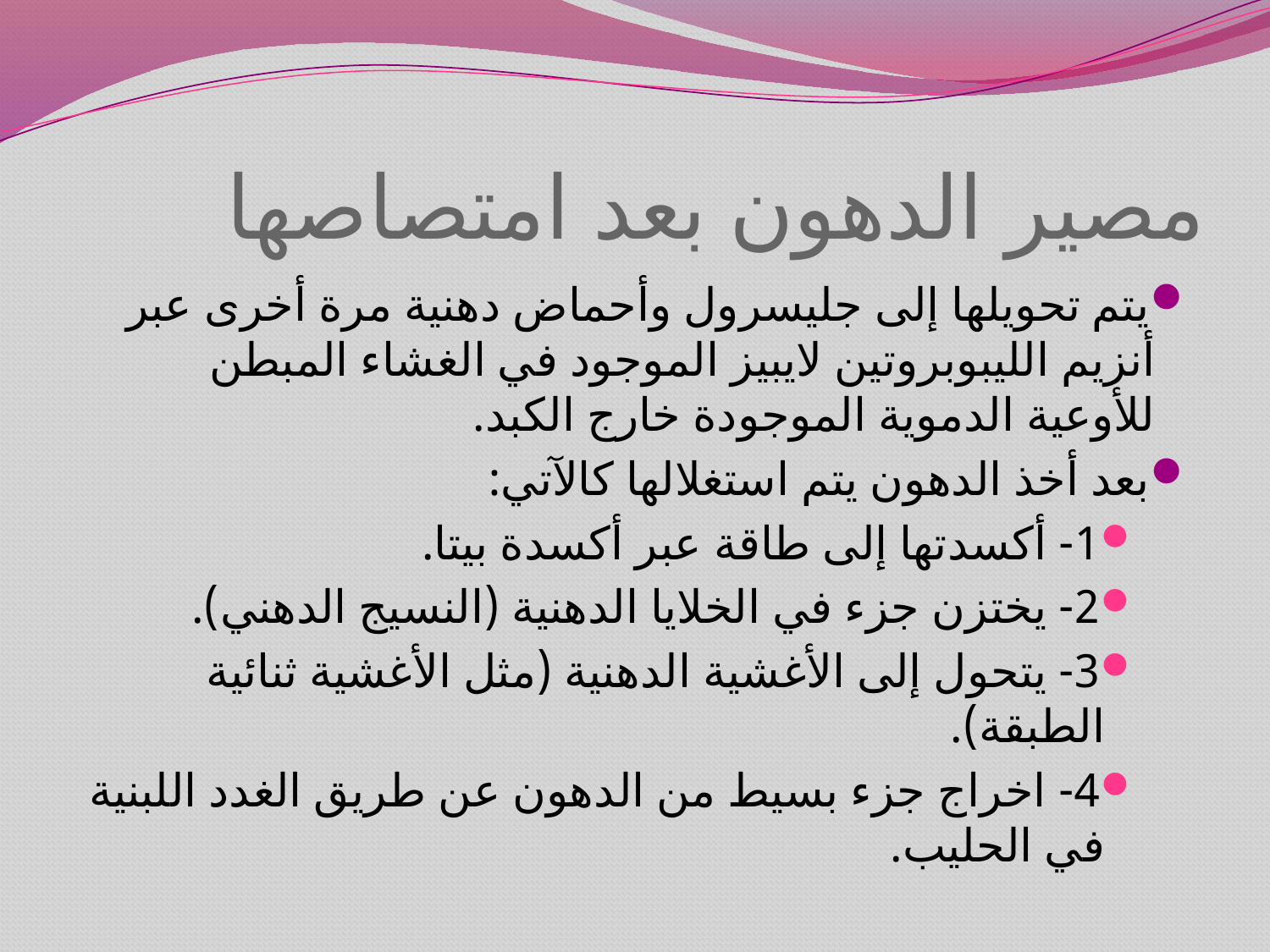

# مصير الدهون بعد امتصاصها
يتم تحويلها إلى جليسرول وأحماض دهنية مرة أخرى عبر أنزيم الليبوبروتين لايبيز الموجود في الغشاء المبطن للأوعية الدموية الموجودة خارج الكبد.
بعد أخذ الدهون يتم استغلالها كالآتي:
1- أكسدتها إلى طاقة عبر أكسدة بيتا.
2- يختزن جزء في الخلايا الدهنية (النسيج الدهني).
3- يتحول إلى الأغشية الدهنية (مثل الأغشية ثنائية الطبقة).
4- اخراج جزء بسيط من الدهون عن طريق الغدد اللبنية في الحليب.